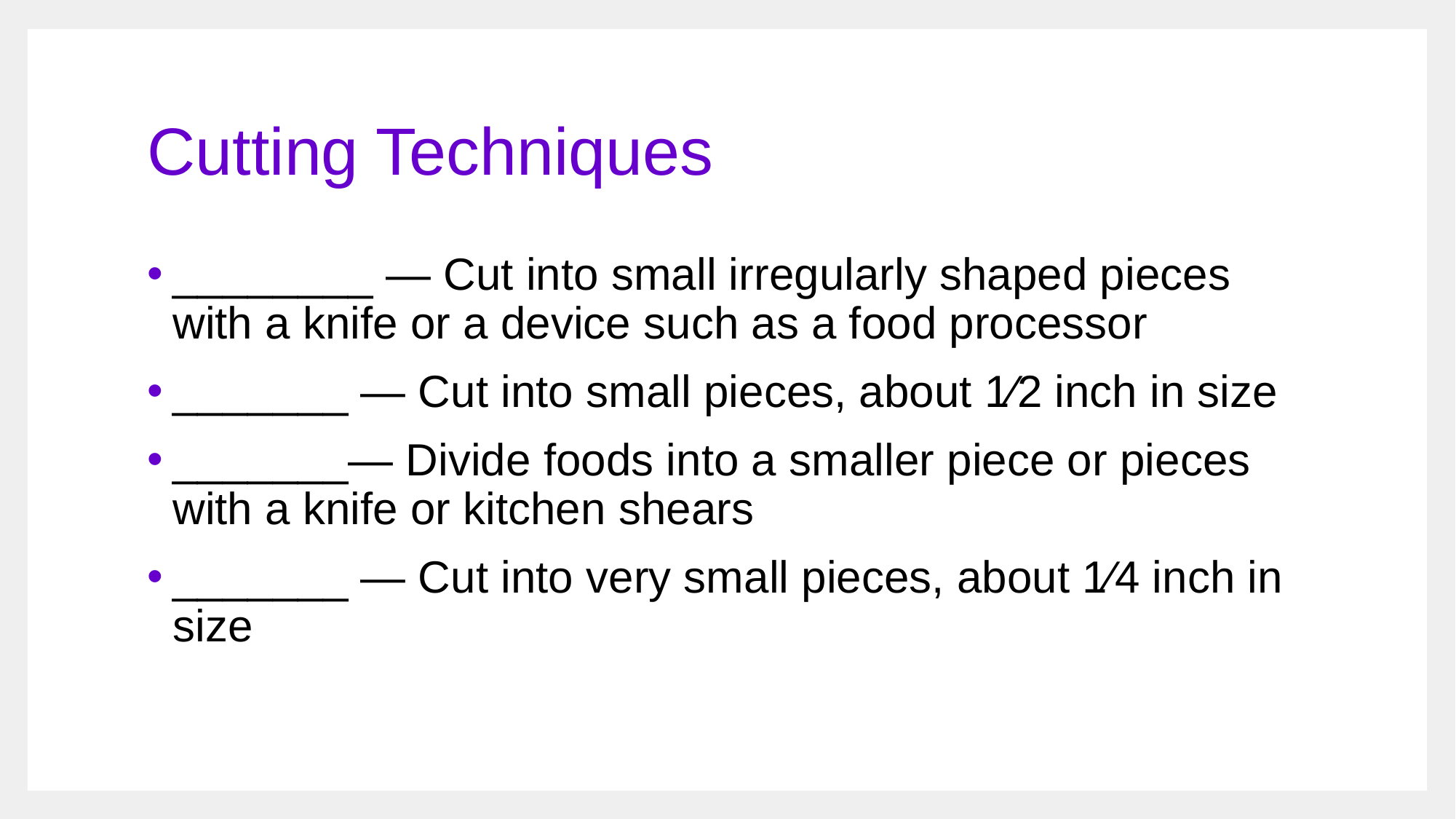

# Cutting Techniques
________ — Cut into small irregularly shaped pieces with a knife or a device such as a food processor
_______ — Cut into small pieces, about 1⁄2 inch in size
_______— Divide foods into a smaller piece or pieces with a knife or kitchen shears
_______ — Cut into very small pieces, about 1⁄4 inch in size